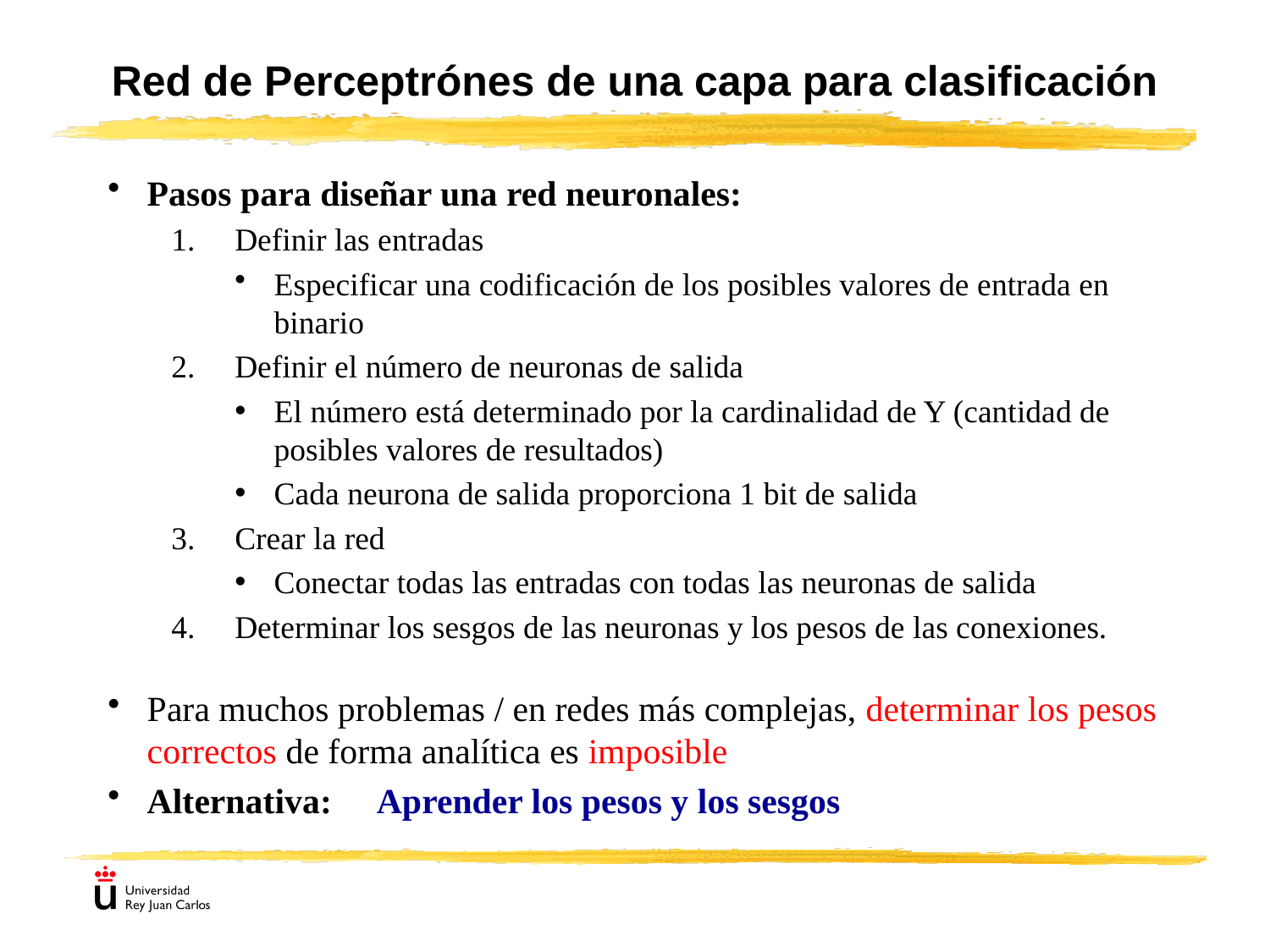

# Red de Perceptrónes de una capa para clasificación

Pasos para diseñar una red neuronales:
Definir las entradas
Especificar una codificación de los posibles valores de entrada en binario
Definir el número de neuronas de salida
El número está determinado por la cardinalidad de Y (cantidad de posibles valores de resultados)
Cada neurona de salida proporciona 1 bit de salida
Crear la red
Conectar todas las entradas con todas las neuronas de salida
Determinar los sesgos de las neuronas y los pesos de las conexiones.

Para muchos problemas / en redes más complejas, determinar los pesos correctos de forma analítica es imposible
Alternativa:     Aprender los pesos y los sesgos